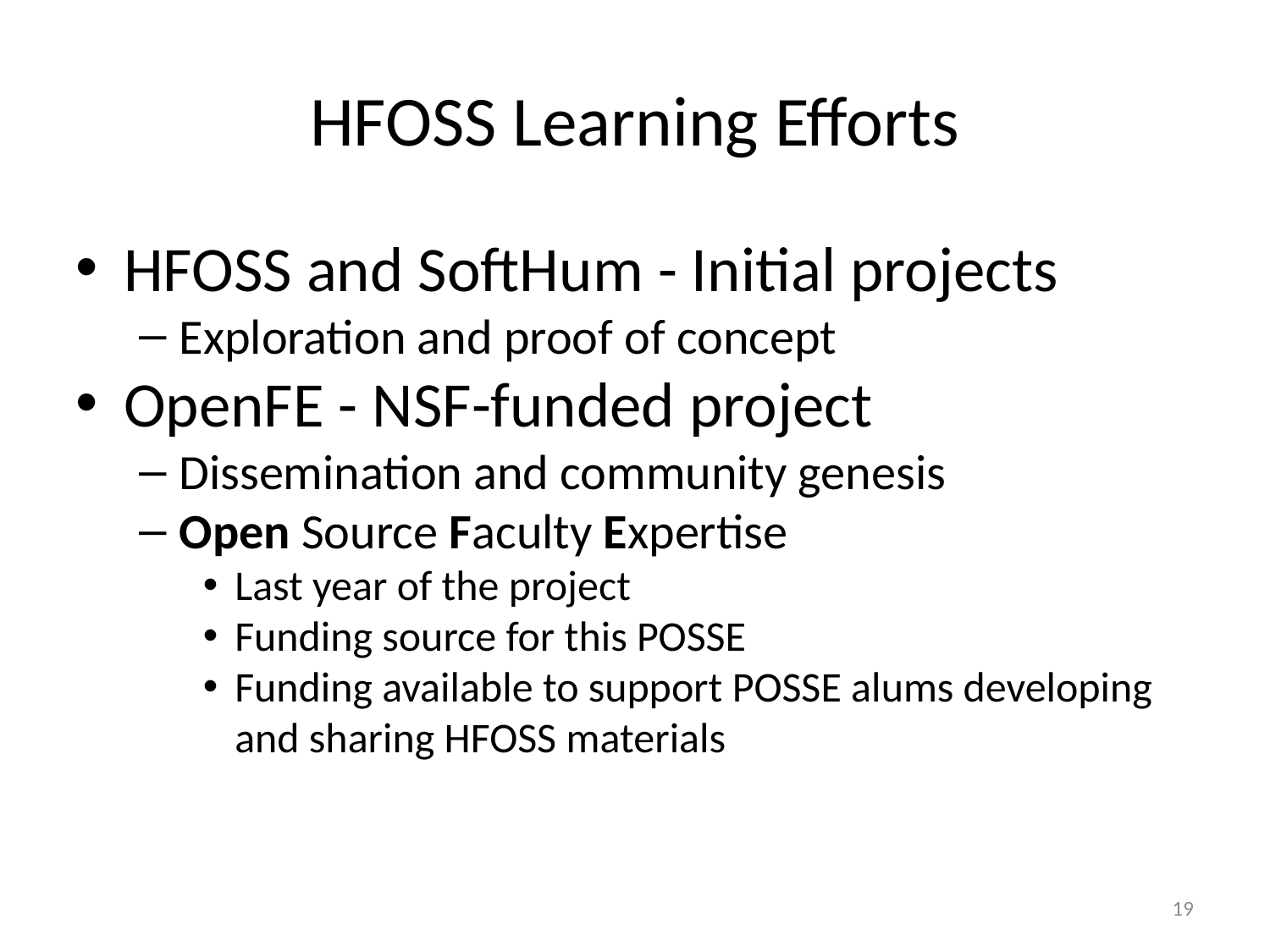

HFOSS Learning Efforts
HFOSS and SoftHum - Initial projects
Exploration and proof of concept
OpenFE - NSF-funded project
Dissemination and community genesis
Open Source Faculty Expertise
Last year of the project
Funding source for this POSSE
Funding available to support POSSE alums developing and sharing HFOSS materials

19